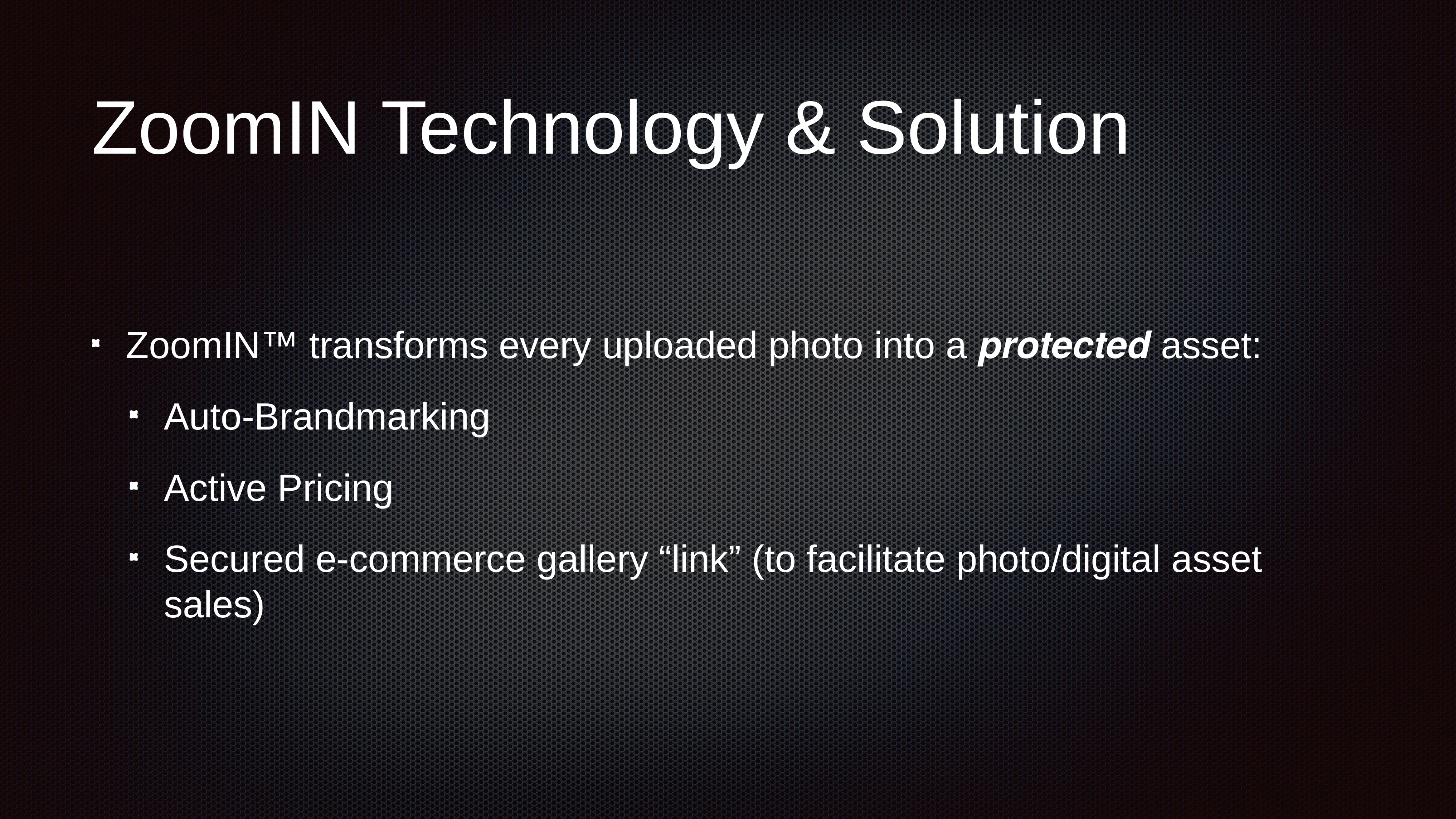

# ZoomIN Technology & Solution
ZoomIN™ transforms every uploaded photo into a protected asset:
Auto-Brandmarking
Active Pricing
Secured e-commerce gallery “link” (to facilitate photo/digital asset sales)